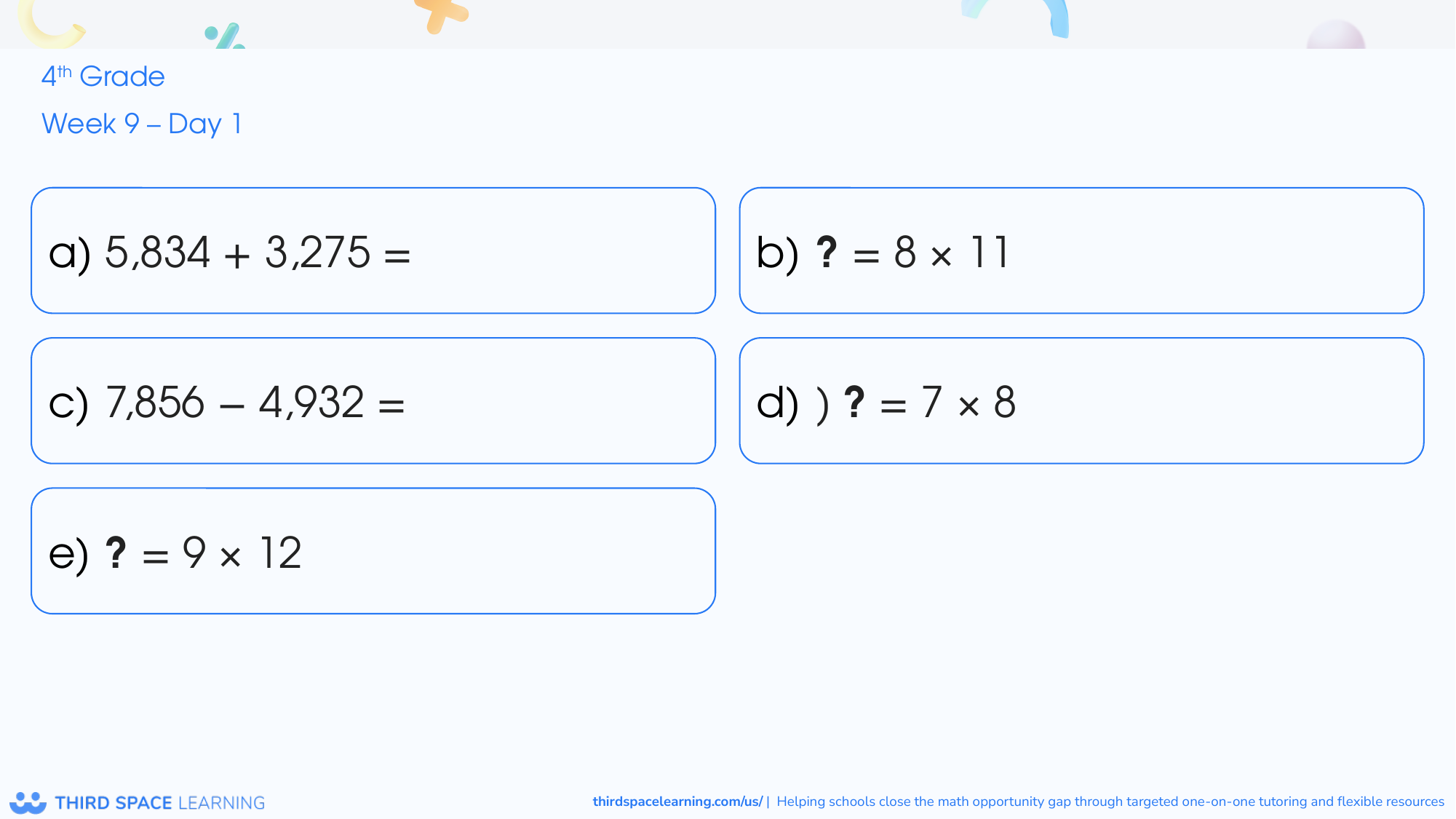

4th Grade
Week 9 – Day 1
5,834 + 3,275 =
? = 8 × 11
7,856 − 4,932 =
) ? = 7 × 8
? = 9 × 12